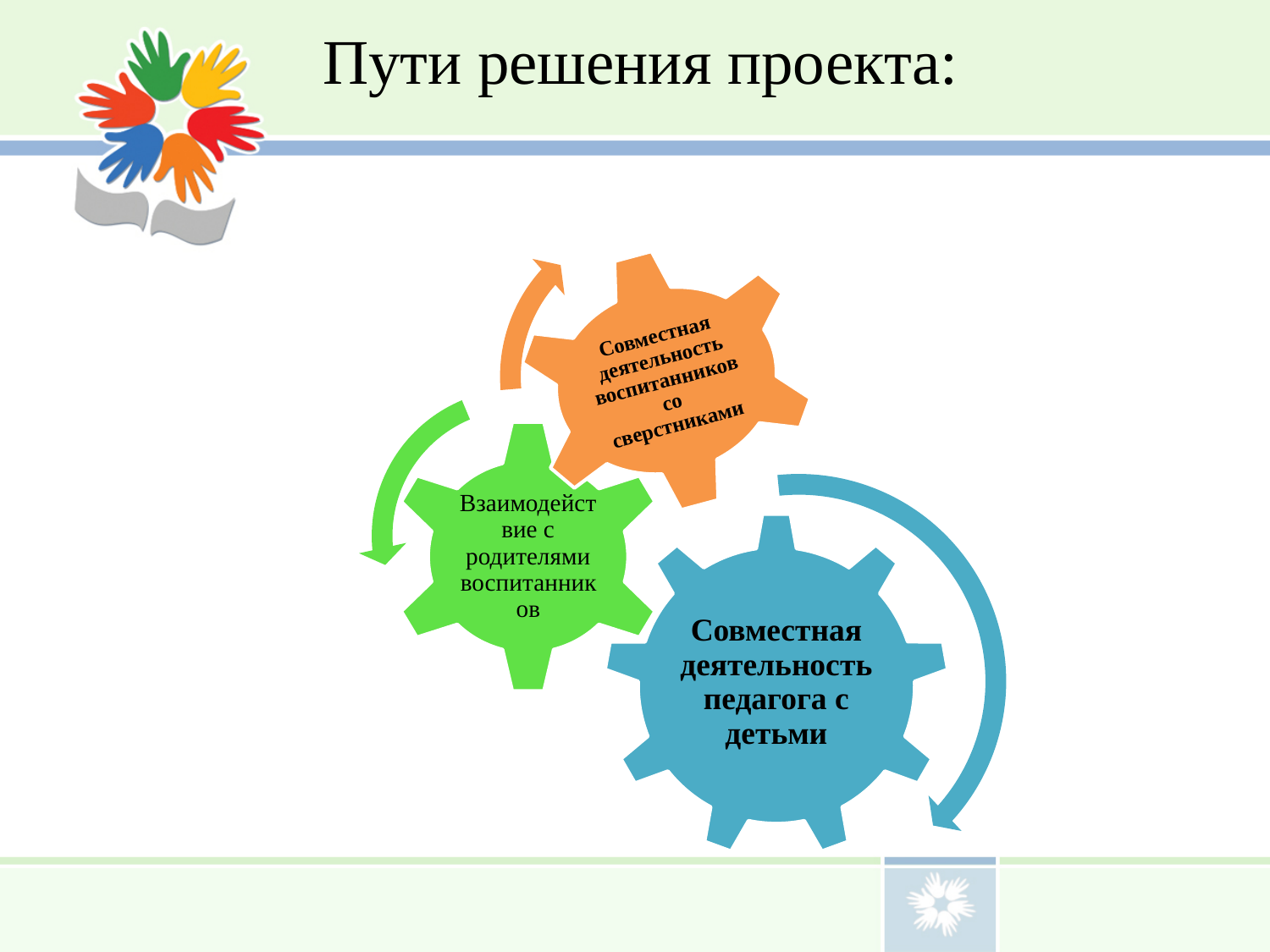

# Пути решения проекта:
Совместная деятельность педагога с детьми
Взаимодействие с родителями воспитанников
Совместная деятельность воспитанников со сверстниками